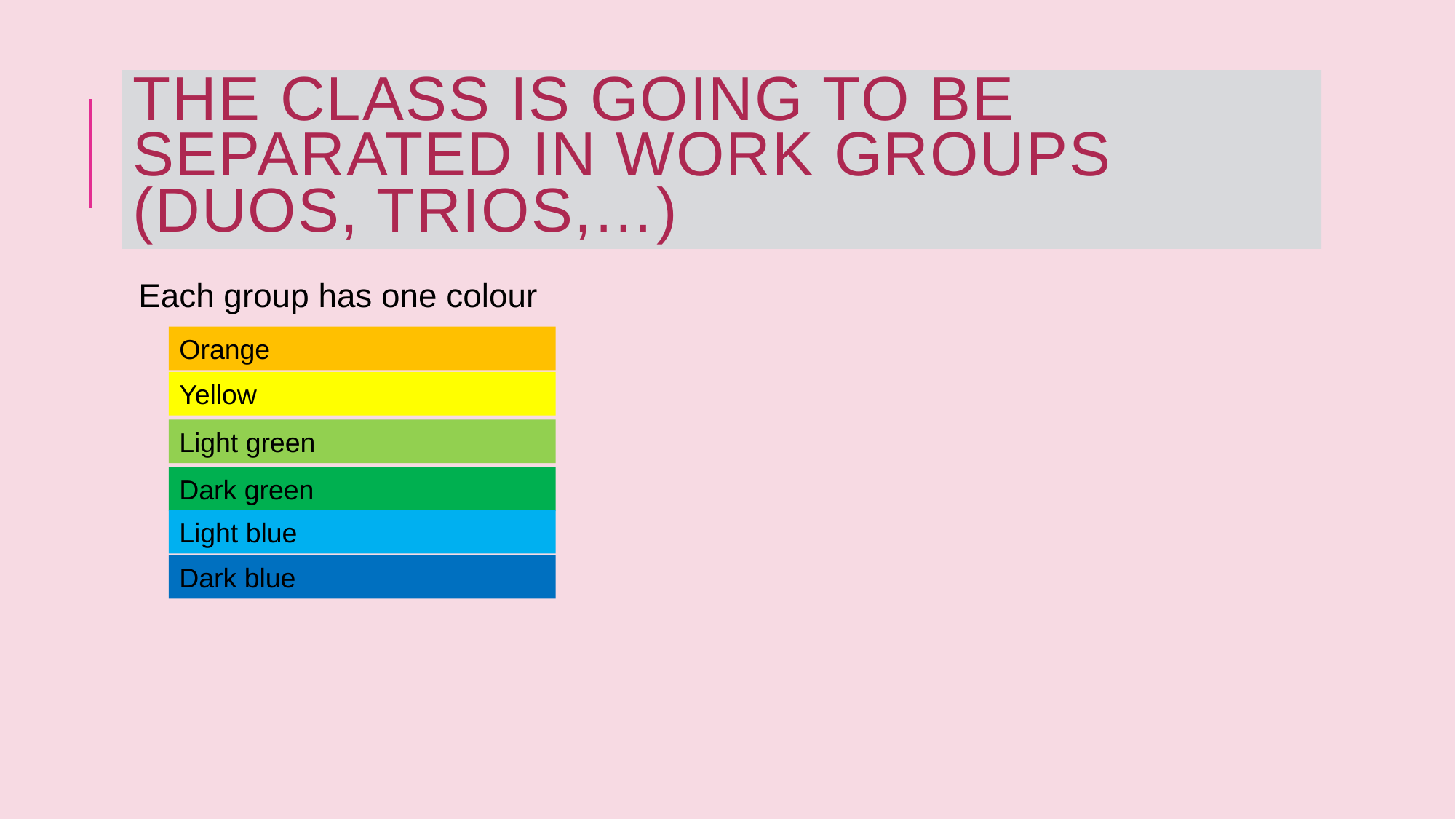

# The class is going to be separated in work groups (duos, trios,…)
Each group has one colour
Orange
Yellow
Light green
Dark green
Light blue
Dark blue